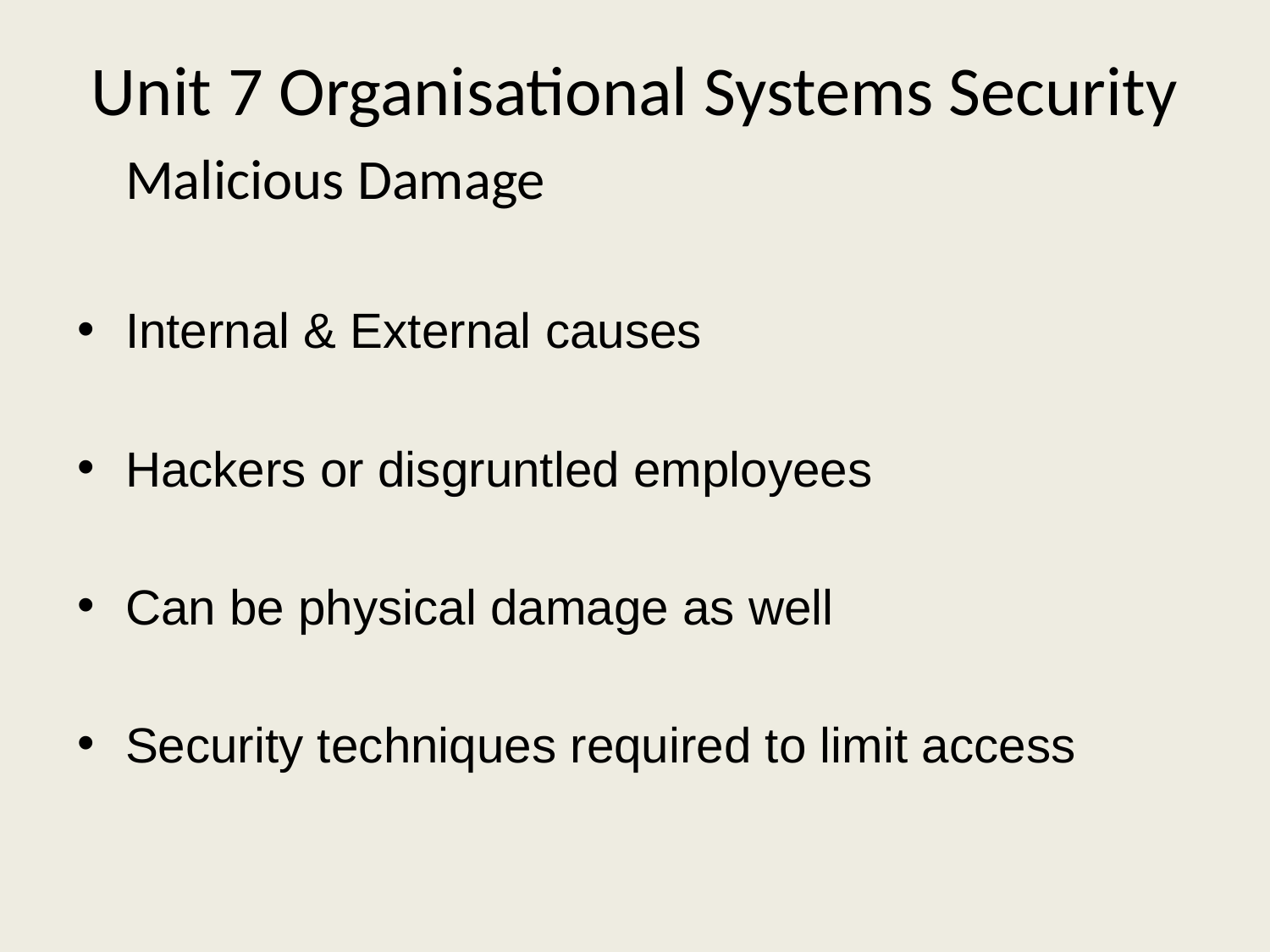

# Unit 7 Organisational Systems Security
	Malicious Damage

Internal & External causes

Hackers or disgruntled employees

Can be physical damage as well

Security techniques required to limit access